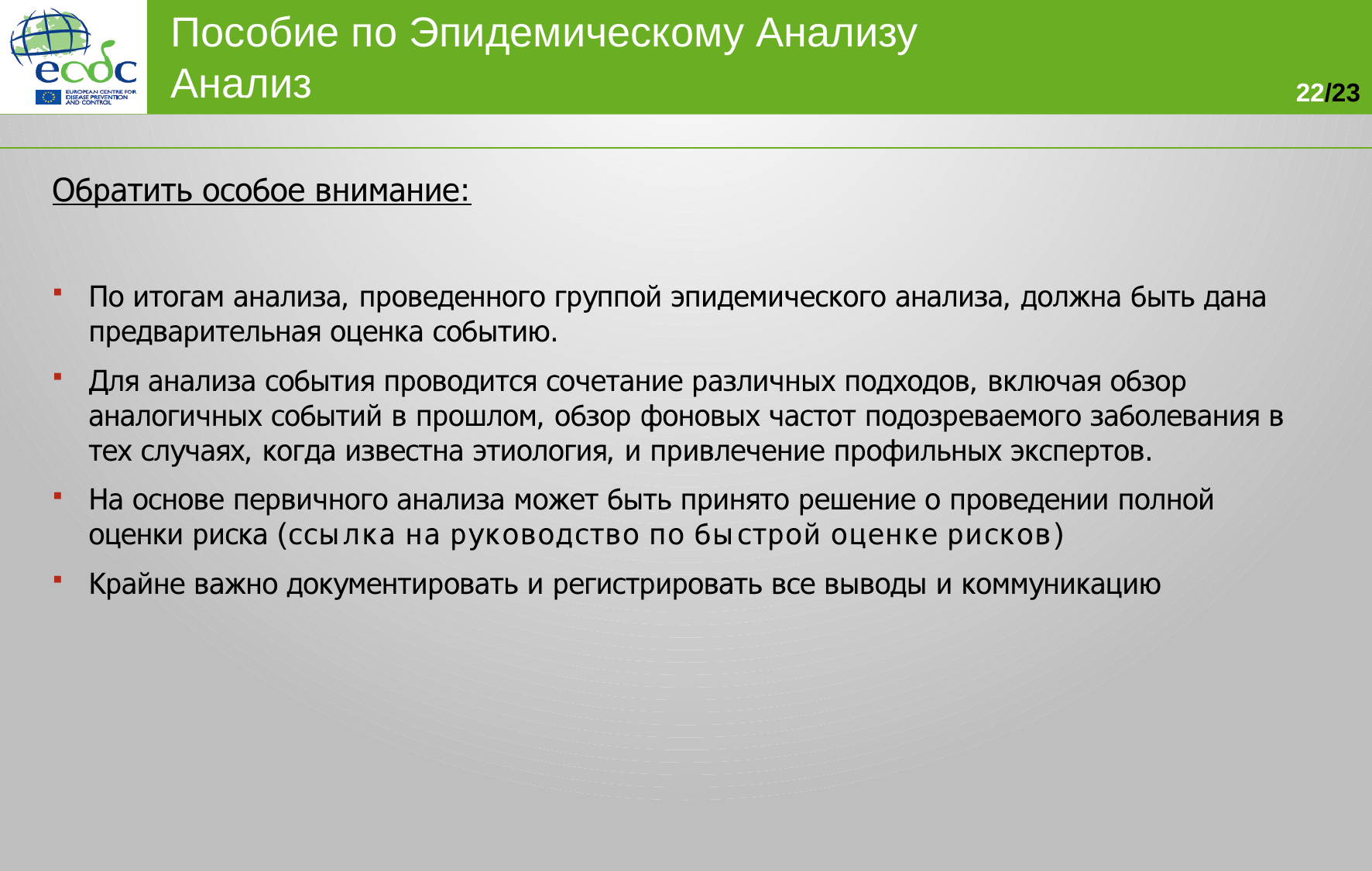

Обратить особое внимание:

По итогам анализа, проведенного группой эпидемического анализа, должна быть дана предварительная оценка событию.
Для анализа события проводится сочетание различных подходов, включая обзор аналогичных событий в прошлом, обзор фоновых частот подозреваемого заболевания в тех случаях, когда известна этиология, и привлечение профильных экспертов.
На основе первичного анализа может быть принято решение о проведении полной оценки риска (ссылка на руководство по быстрой оценке рисков)
Крайне важно документировать и регистрировать все выводы и коммуникацию